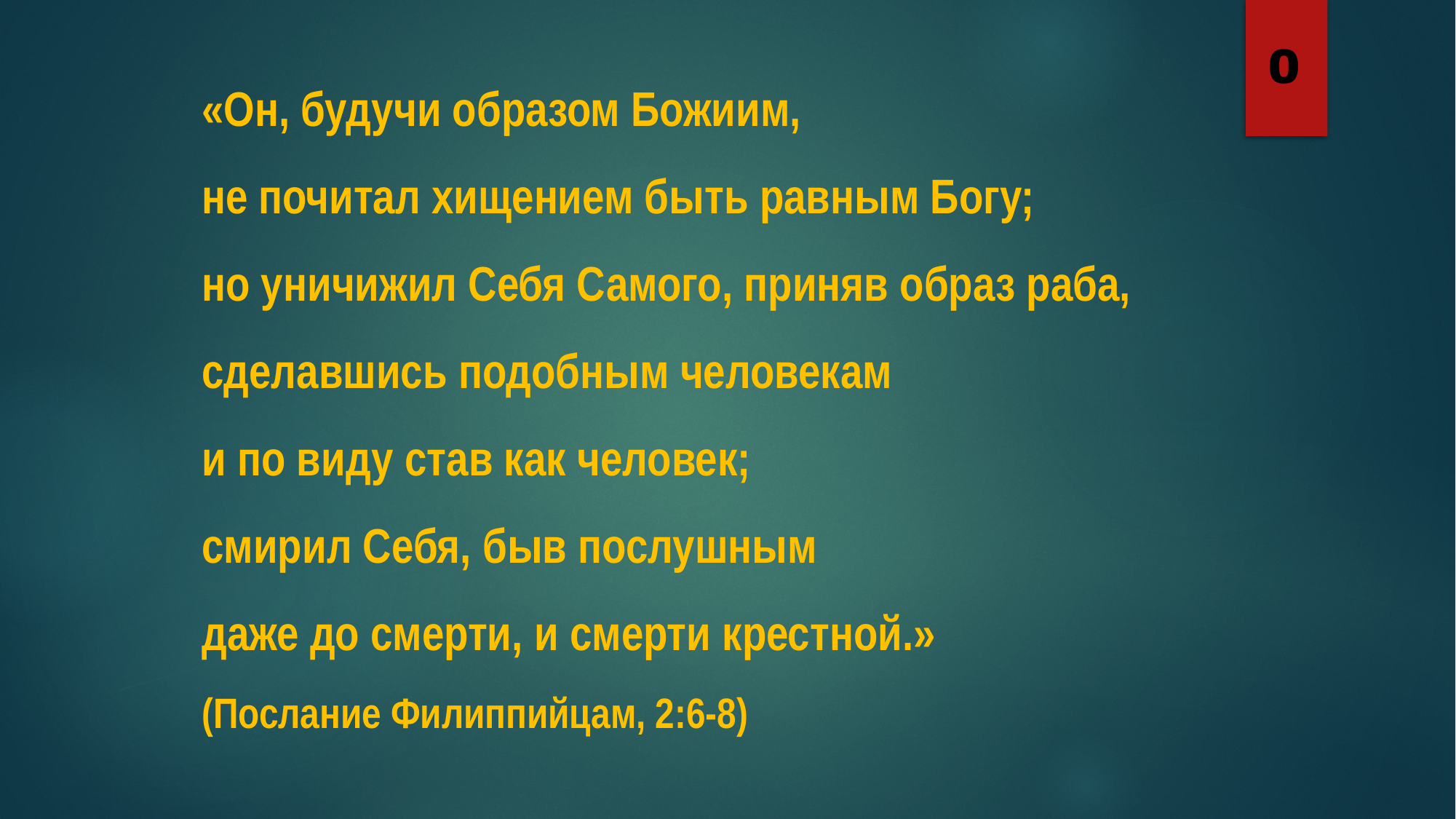

0
«Он, будучи образом Божиим,
не почитал хищением быть равным Богу;
но уничижил Себя Самого, приняв образ раба, сделавшись подобным человекам
и по виду став как человек;
смирил Себя, быв послушным
даже до смерти, и смерти крестной.»
(Послание Филиппийцам, 2:6-8)